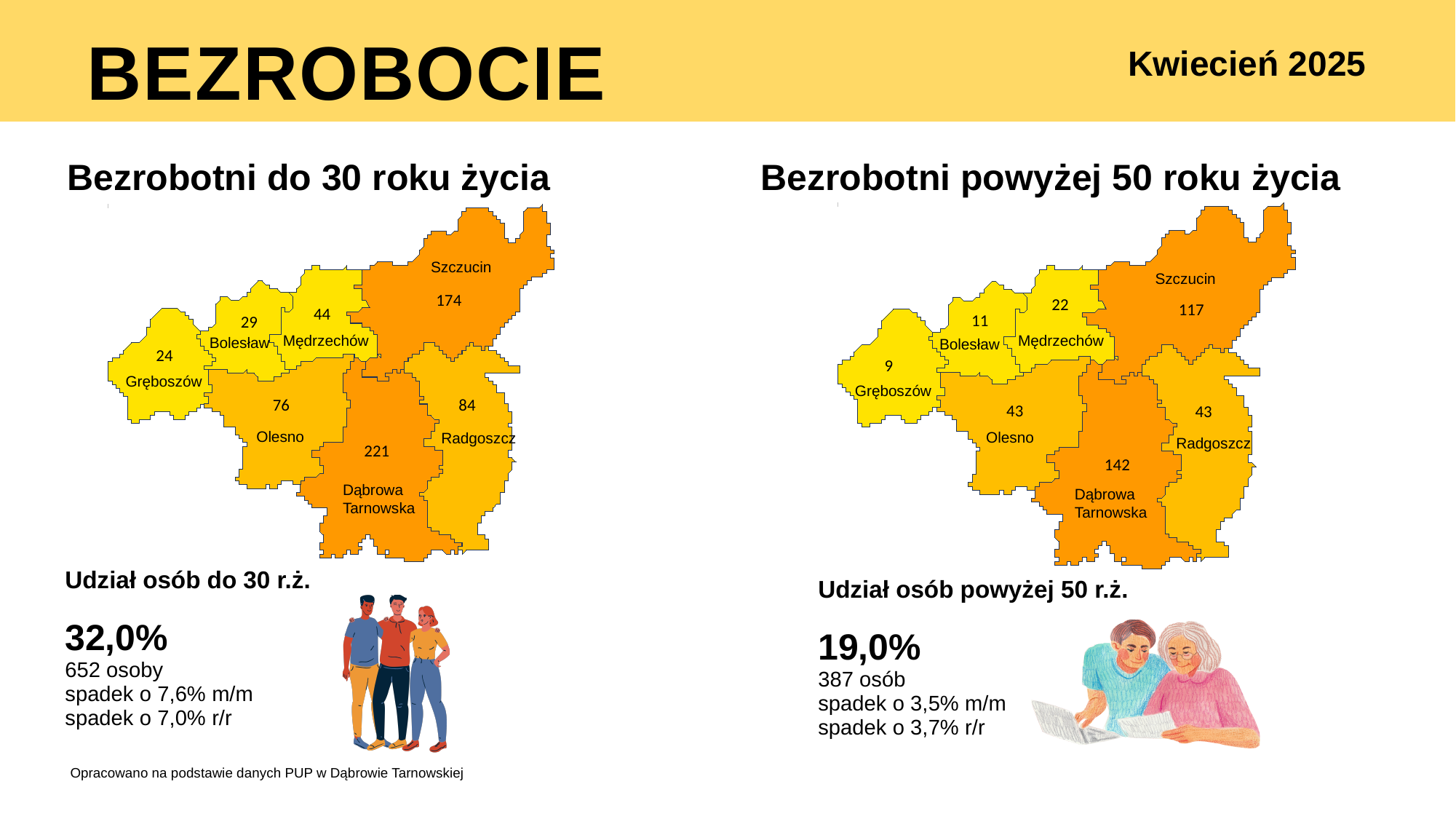

BEZROBOCIE
Kwiecień 2025
Bezrobotni powyżej 50 roku życia
Bezrobotni do 30 roku życia
c

22
117
11

9

43
43
142
c

174
44
29

24

76
84
221
Szczucin
Szczucin
Mędrzechów
Mędrzechów
Bolesław
Bolesław
Gręboszów
Gręboszów
Olesno
Olesno
Radgoszcz
Radgoszcz
Dąbrowa
Tarnowska
Dąbrowa
Tarnowska
| Udział osób do 30 r.ż. |
| --- |
| 32,0% 652 osoby spadek o 7,6% m/m spadek o 7,0% r/r |
|  |
|  |
|  |
| Udział osób powyżej 50 r.ż. |
| --- |
| 19,0% 387 osób spadek o 3,5% m/m spadek o 3,7% r/r |
|  |
|  |
|  |

Opracowano na podstawie danych PUP w Dąbrowie Tarnowskiej